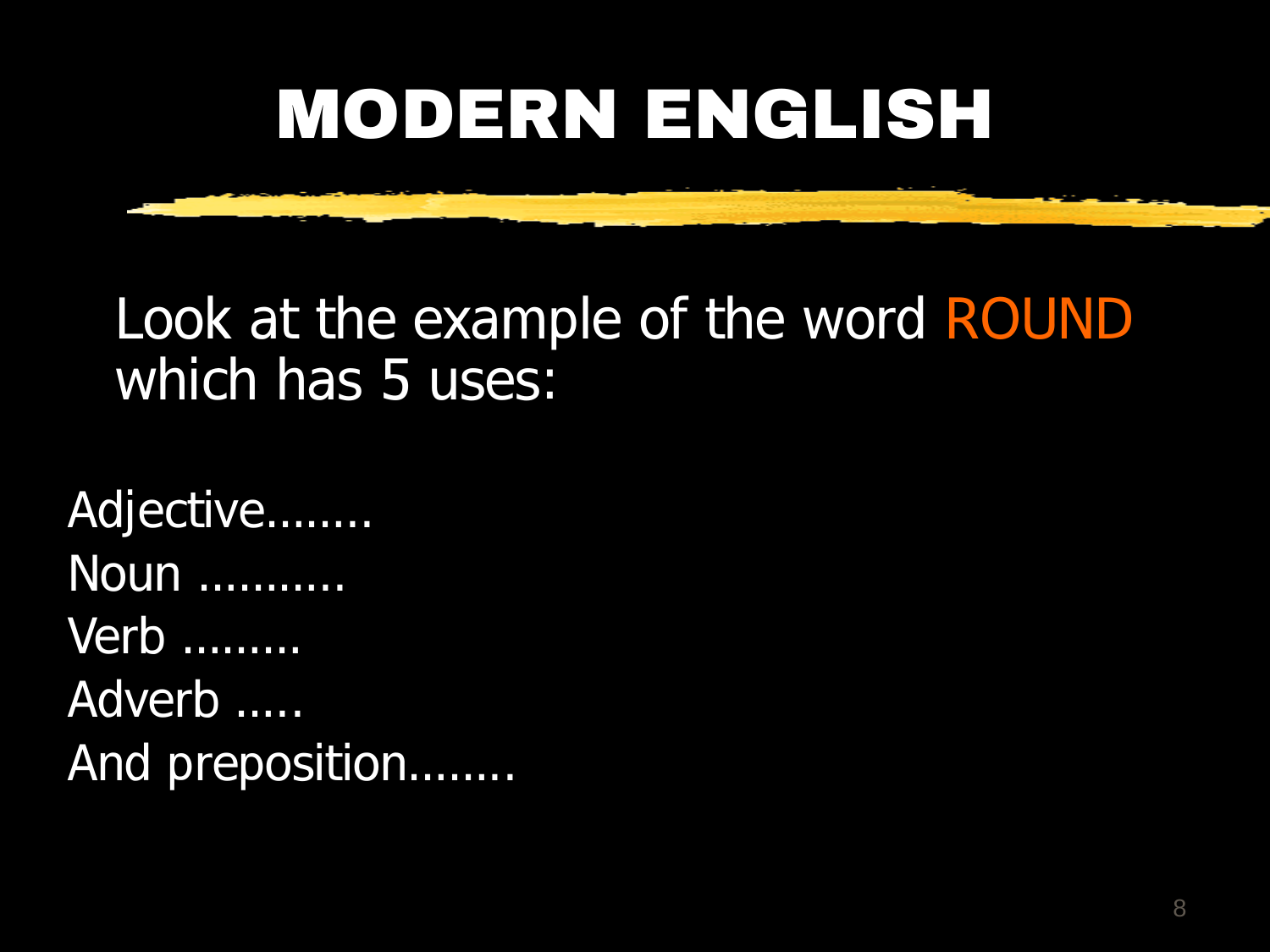

# MODERN ENGLISH

	Look at the example of the word ROUND which has 5 uses:

Adjective……..
Noun ………..
Verb ………
Adverb …..
And preposition……..
8